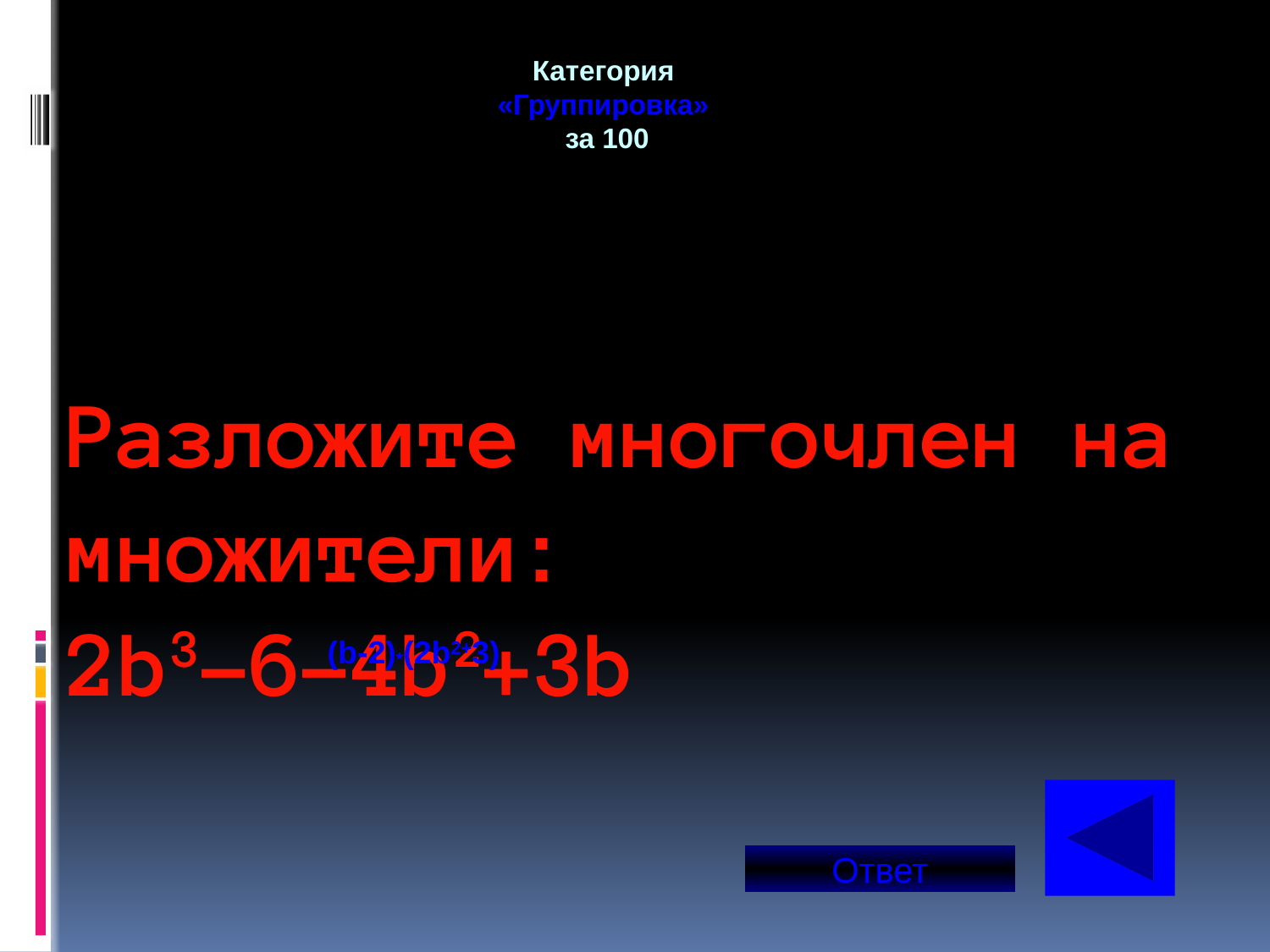

Категория
«Группировка»
за 100
# Разложите многочлен на множители: 2b3-6-4b2+3b
(b-2)*(2b2+3)

Ответ